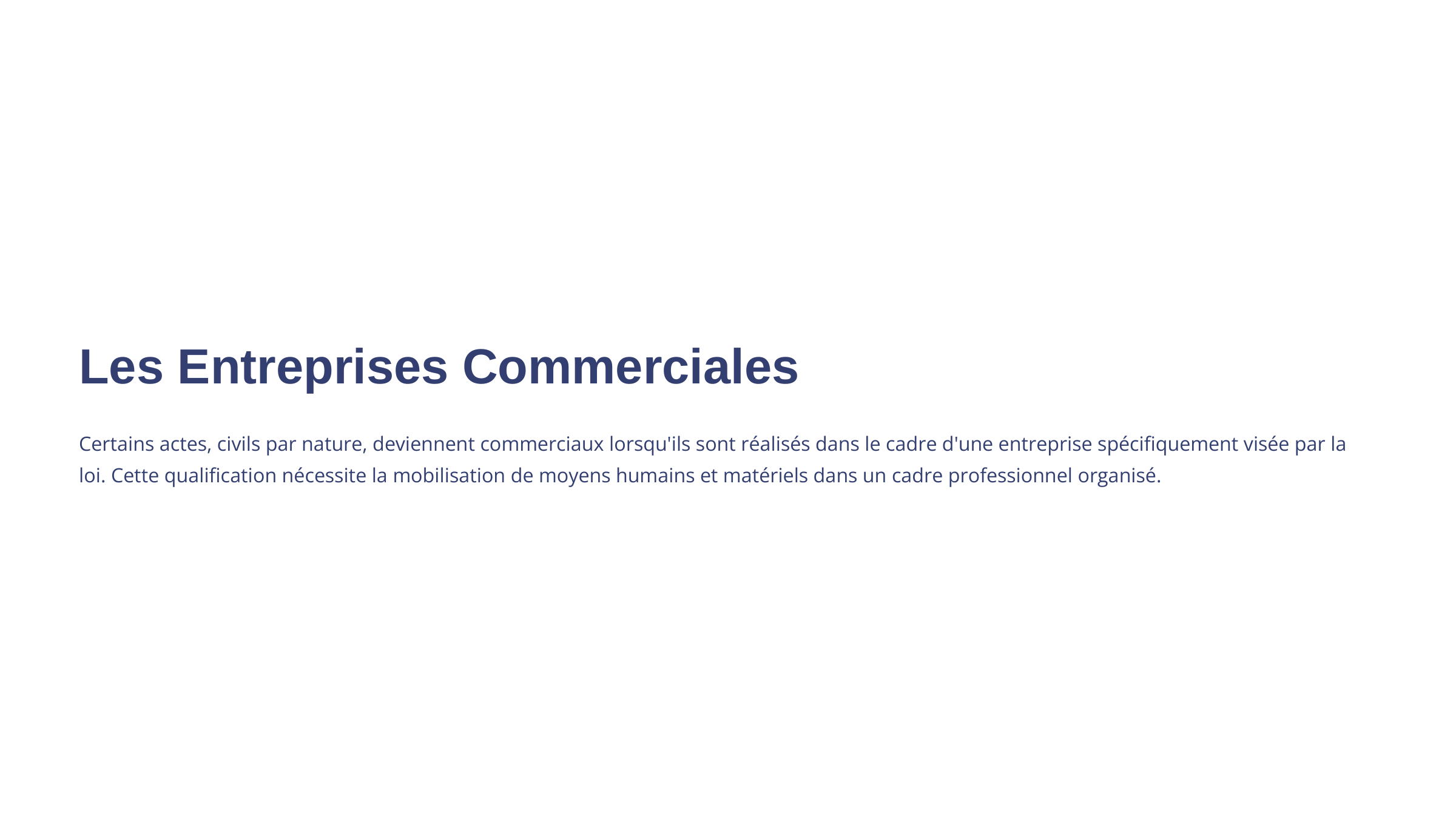

Les Entreprises Commerciales
Certains actes, civils par nature, deviennent commerciaux lorsqu'ils sont réalisés dans le cadre d'une entreprise spécifiquement visée par la loi. Cette qualification nécessite la mobilisation de moyens humains et matériels dans un cadre professionnel organisé.